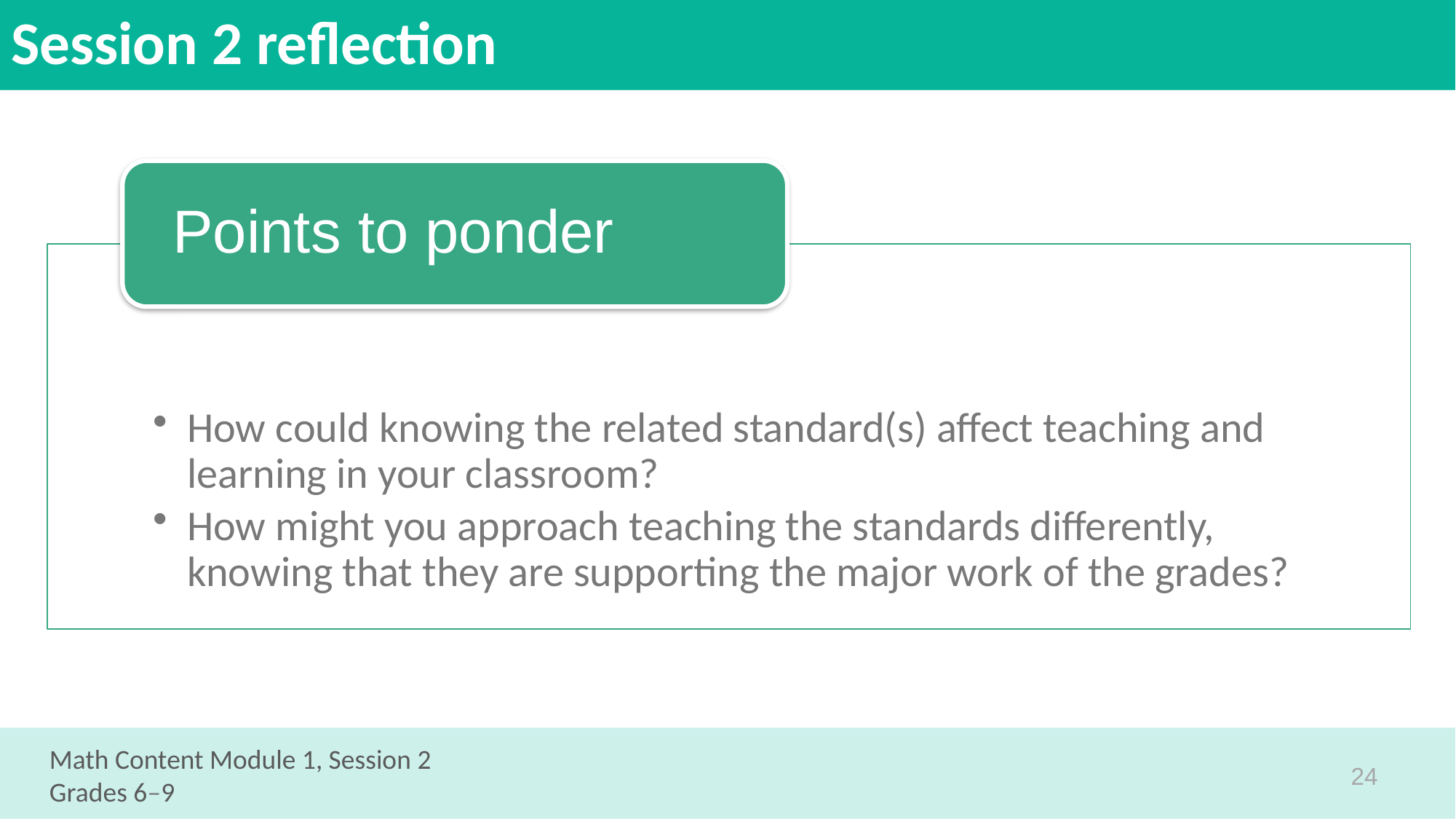

# Session 2 reflection
How could knowing the related standard(s) affect teaching and learning in your classroom?
How might you approach teaching the standards differently, knowing that they are supporting the major work of the grades?
Points to ponder
Math Content Module 1, Session 2
Grades 6–9
24